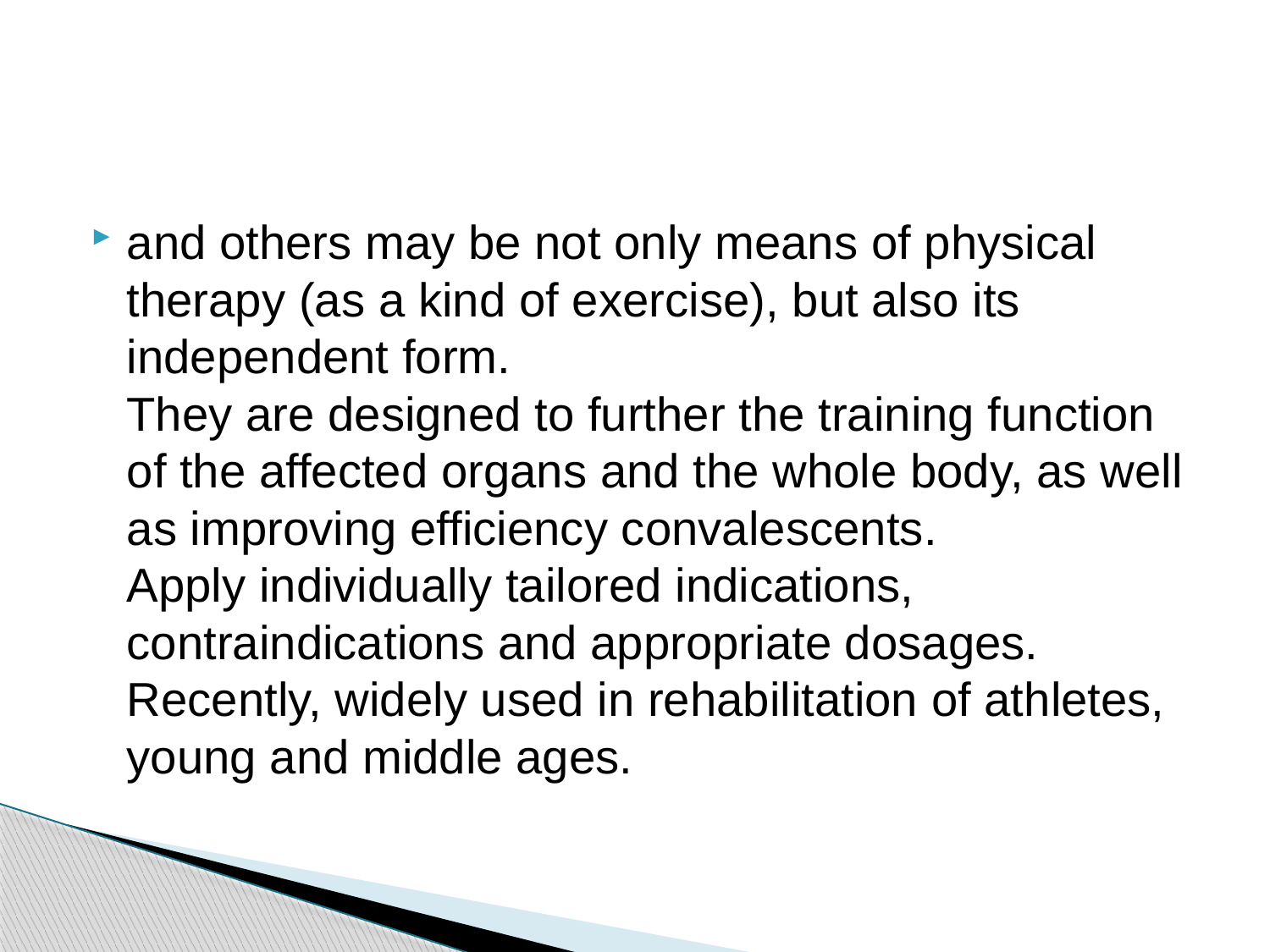

#
and others may be not only means of physical therapy (as a kind of exercise), but also its independent form.
They are designed to further the training function of the affected organs and the whole body, as well as improving efficiency convalescents.
Apply individually tailored indications, contraindications and appropriate dosages. Recently, widely used in rehabilitation of athletes, young and middle ages.